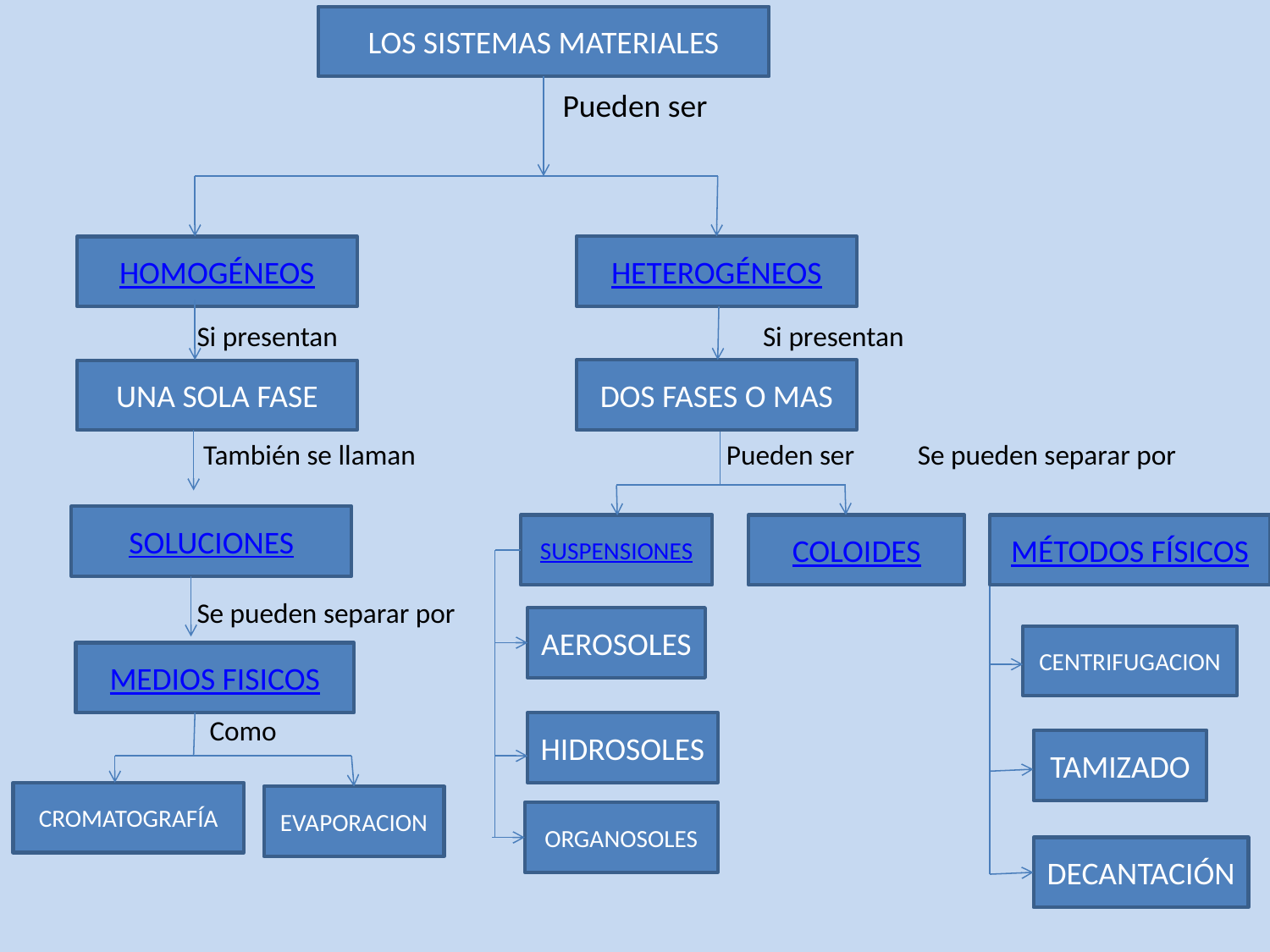

LOS SISTEMAS MATERIALES
# Pueden ser

                   Si presentan                                                                   Si presentan

                    También se llaman                                                 Pueden ser          Se pueden separar por

                   Se pueden separar por

                     Como
HETEROGÉNEOS
HOMOGÉNEOS
DOS FASES O MAS
UNA SOLA FASE
SOLUCIONES
SUSPENSIONES
COLOIDES
MÉTODOS FÍSICOS
AEROSOLES
CENTRIFUGACION
MEDIOS FISICOS
HIDROSOLES
TAMIZADO
CROMATOGRAFÍA
EVAPORACION
ORGANOSOLES
DECANTACIÓN